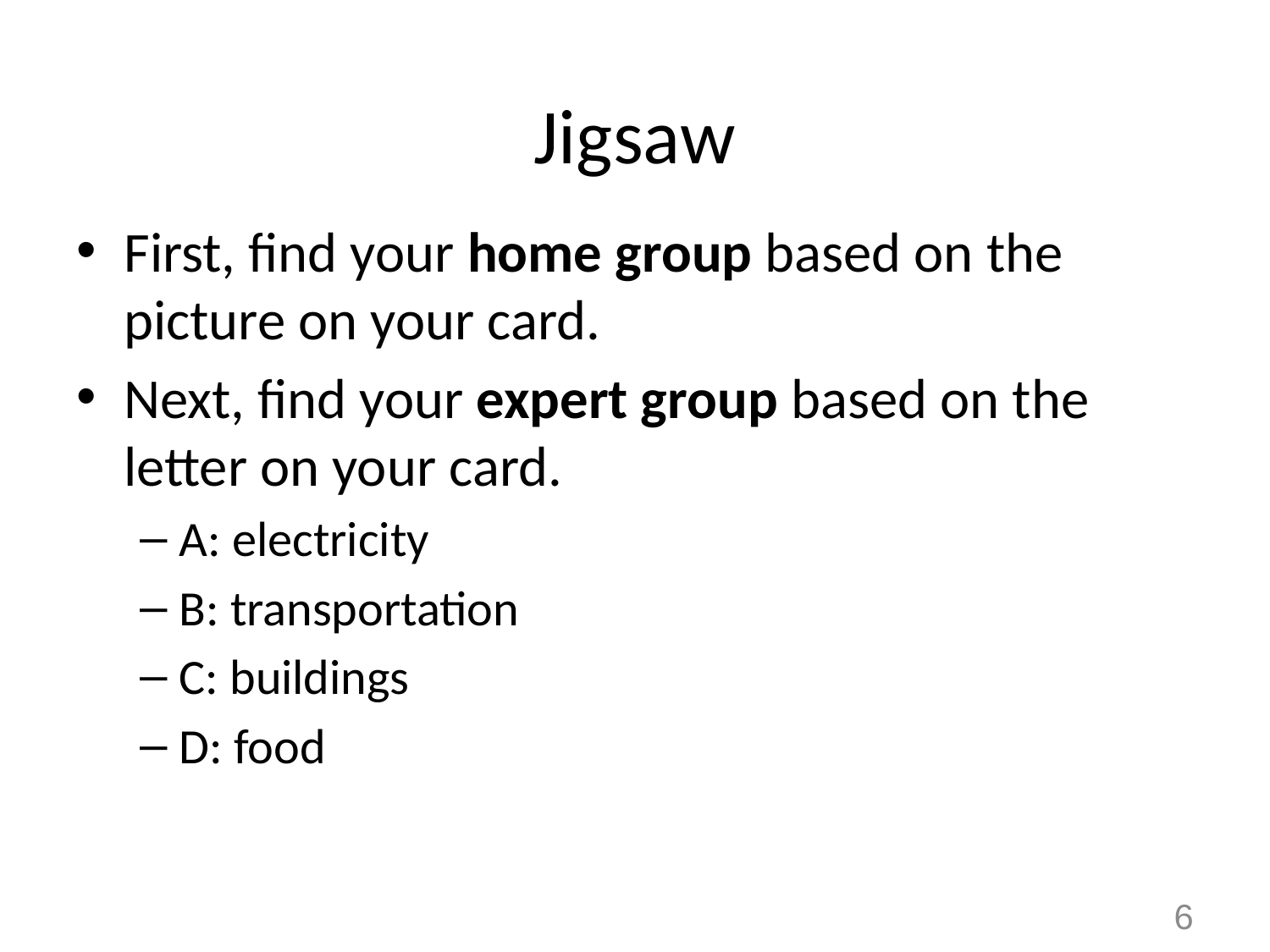

# Jigsaw
First, find your home group based on the picture on your card.
Next, find your expert group based on the letter on your card.
A: electricity
B: transportation
C: buildings
D: food
6